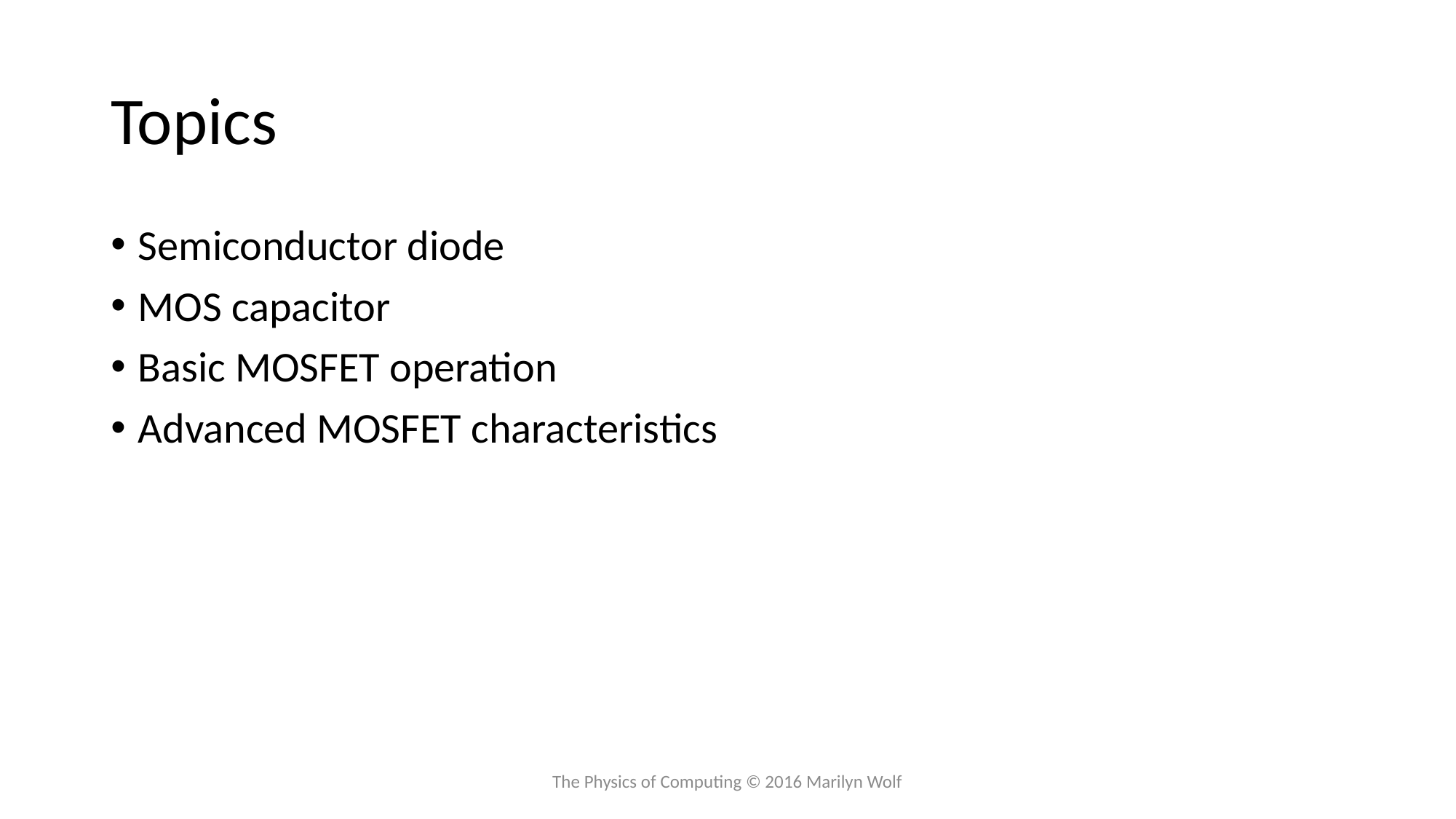

# Topics
Semiconductor diode
MOS capacitor
Basic MOSFET operation
Advanced MOSFET characteristics
The Physics of Computing © 2016 Marilyn Wolf